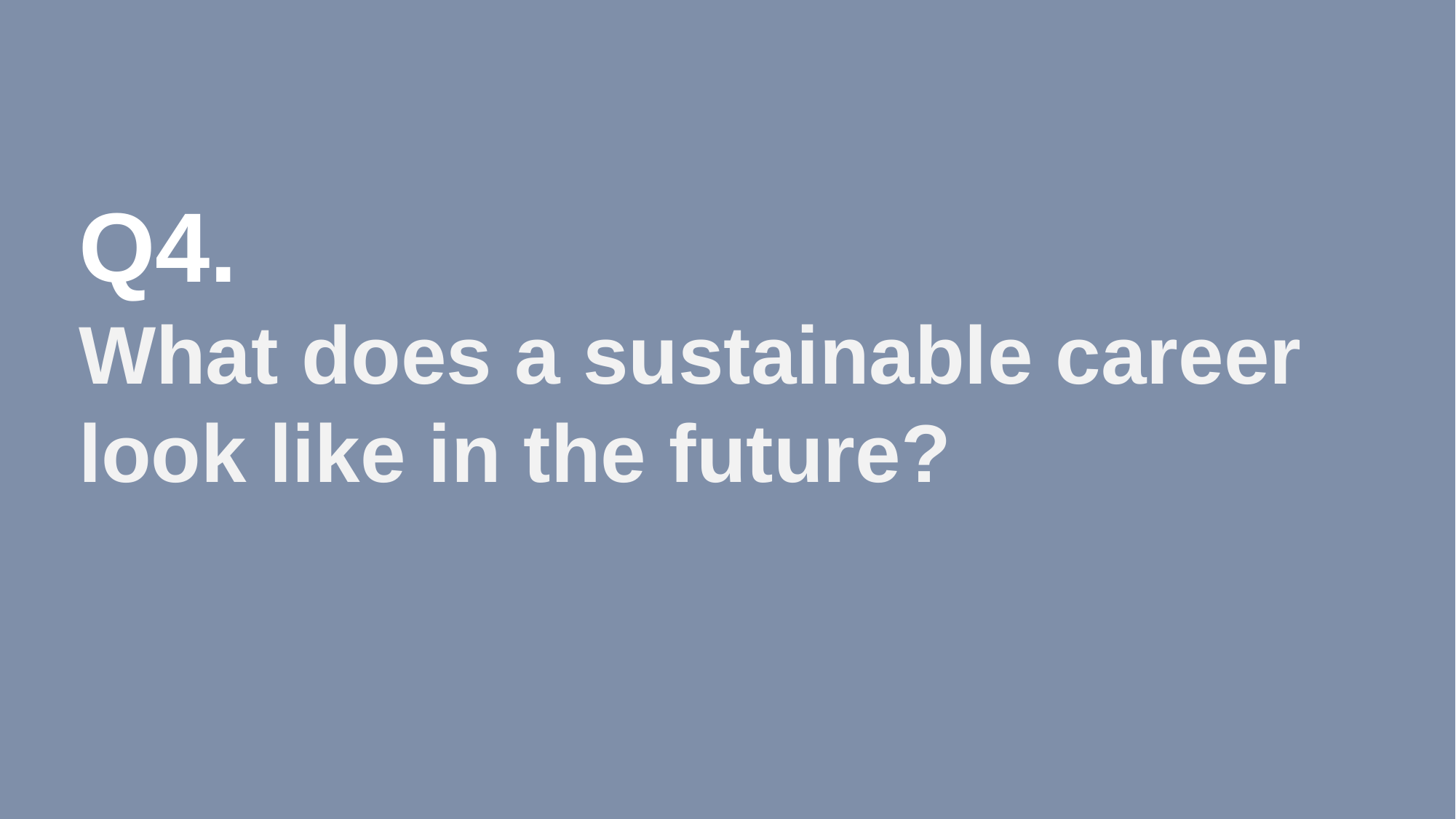

# Q4. What does a sustainable career look like in the future?